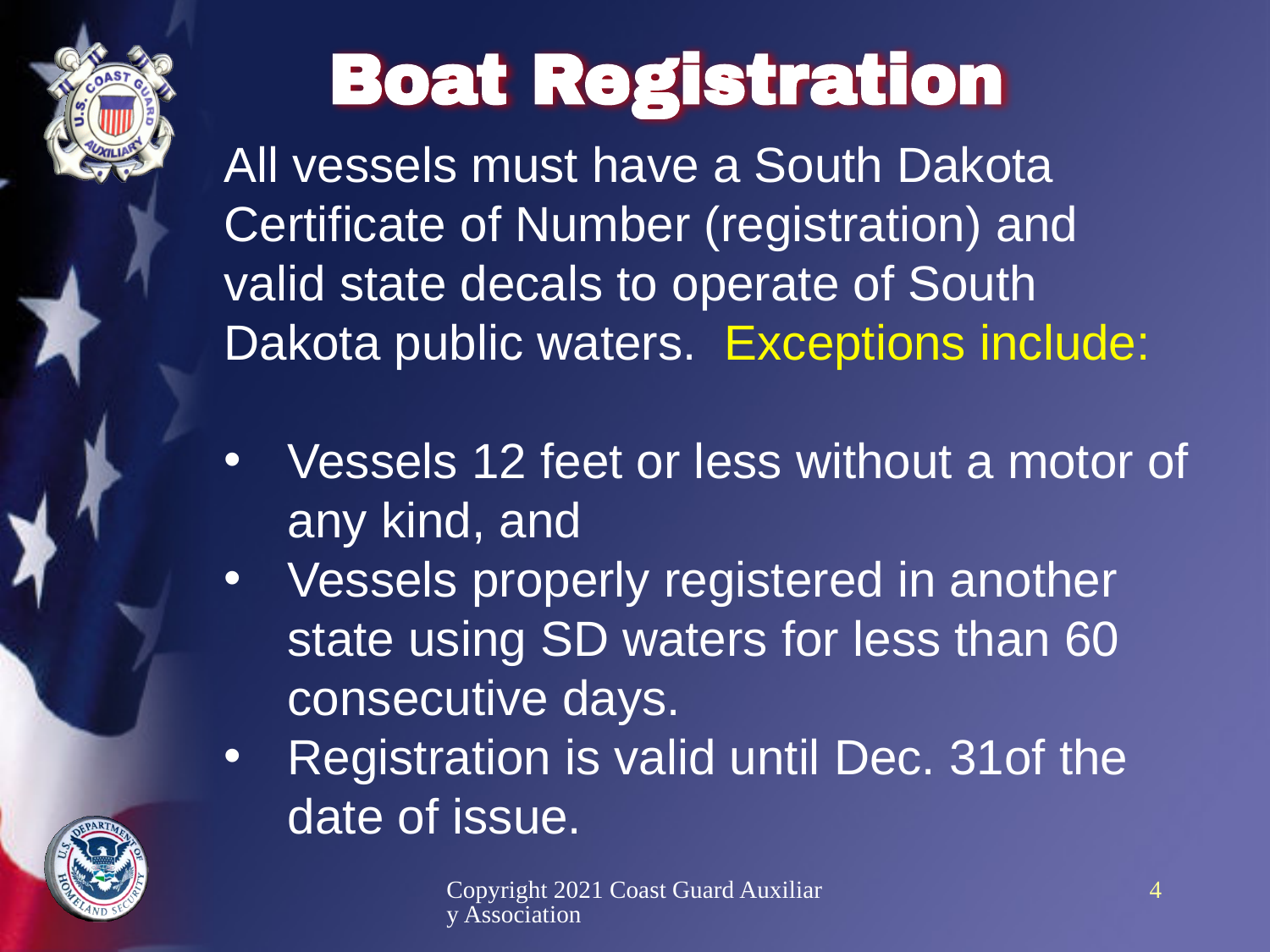

# Boat Registration
All vessels must have a South Dakota Certificate of Number (registration) and valid state decals to operate of South Dakota public waters.  Exceptions include:

Vessels 12 feet or less without a motor of any kind, and
Vessels properly registered in another state using SD waters for less than 60 consecutive days.
Registration is valid until Dec. 31of the date of issue.
Copyright 2021 Coast Guard Auxiliary Association
4